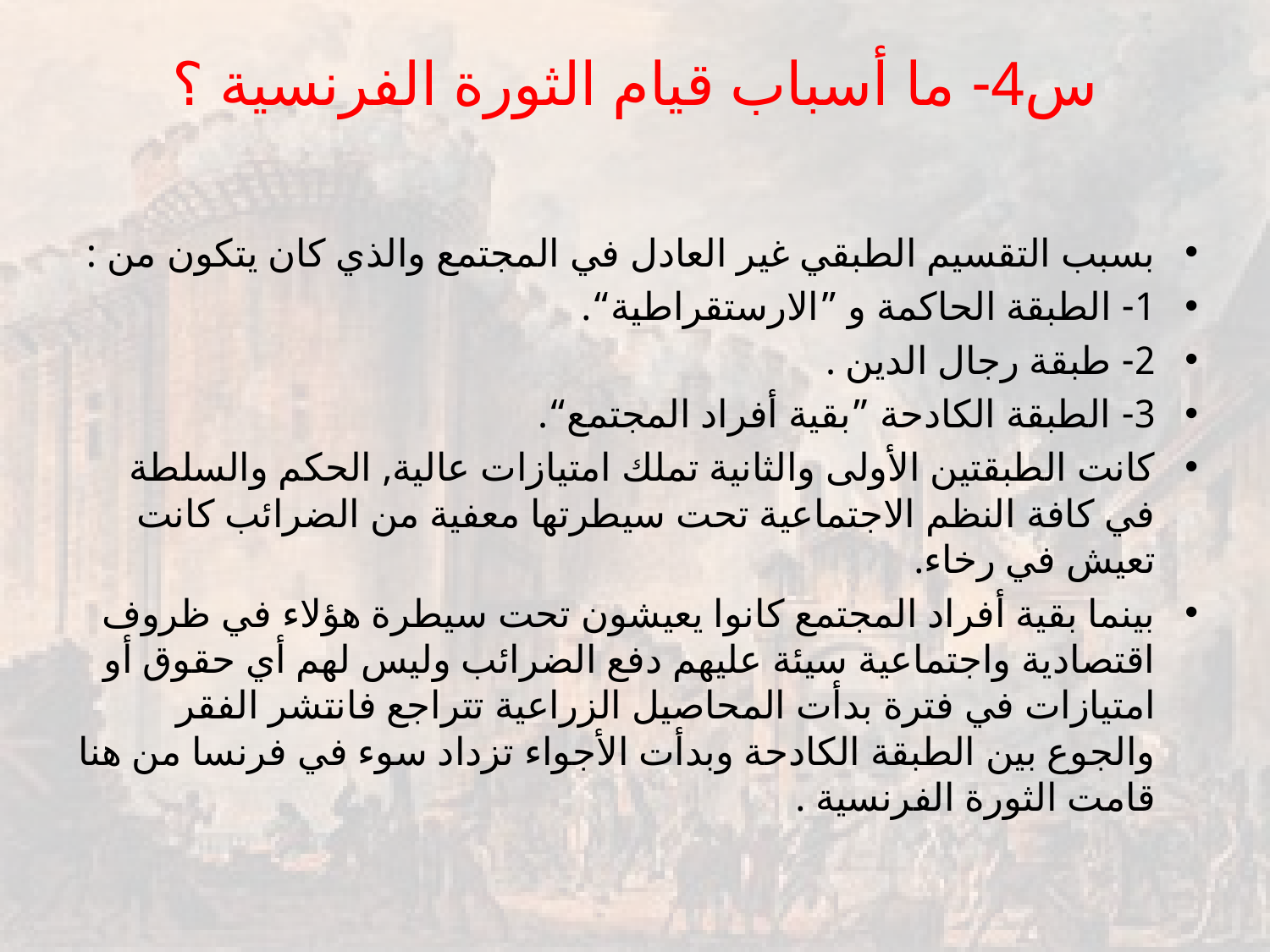

# س4- ما أسباب قيام الثورة الفرنسية ؟
بسبب التقسيم الطبقي غير العادل في المجتمع والذي كان يتكون من :
1- الطبقة الحاكمة و ”الارستقراطية“.
2- طبقة رجال الدين .
3- الطبقة الكادحة ”بقية أفراد المجتمع“.
كانت الطبقتين الأولى والثانية تملك امتيازات عالية, الحكم والسلطة في كافة النظم الاجتماعية تحت سيطرتها معفية من الضرائب كانت تعيش في رخاء.
بينما بقية أفراد المجتمع كانوا يعيشون تحت سيطرة هؤلاء في ظروف اقتصادية واجتماعية سيئة عليهم دفع الضرائب وليس لهم أي حقوق أو امتيازات في فترة بدأت المحاصيل الزراعية تتراجع فانتشر الفقر والجوع بين الطبقة الكادحة وبدأت الأجواء تزداد سوء في فرنسا من هنا قامت الثورة الفرنسية .